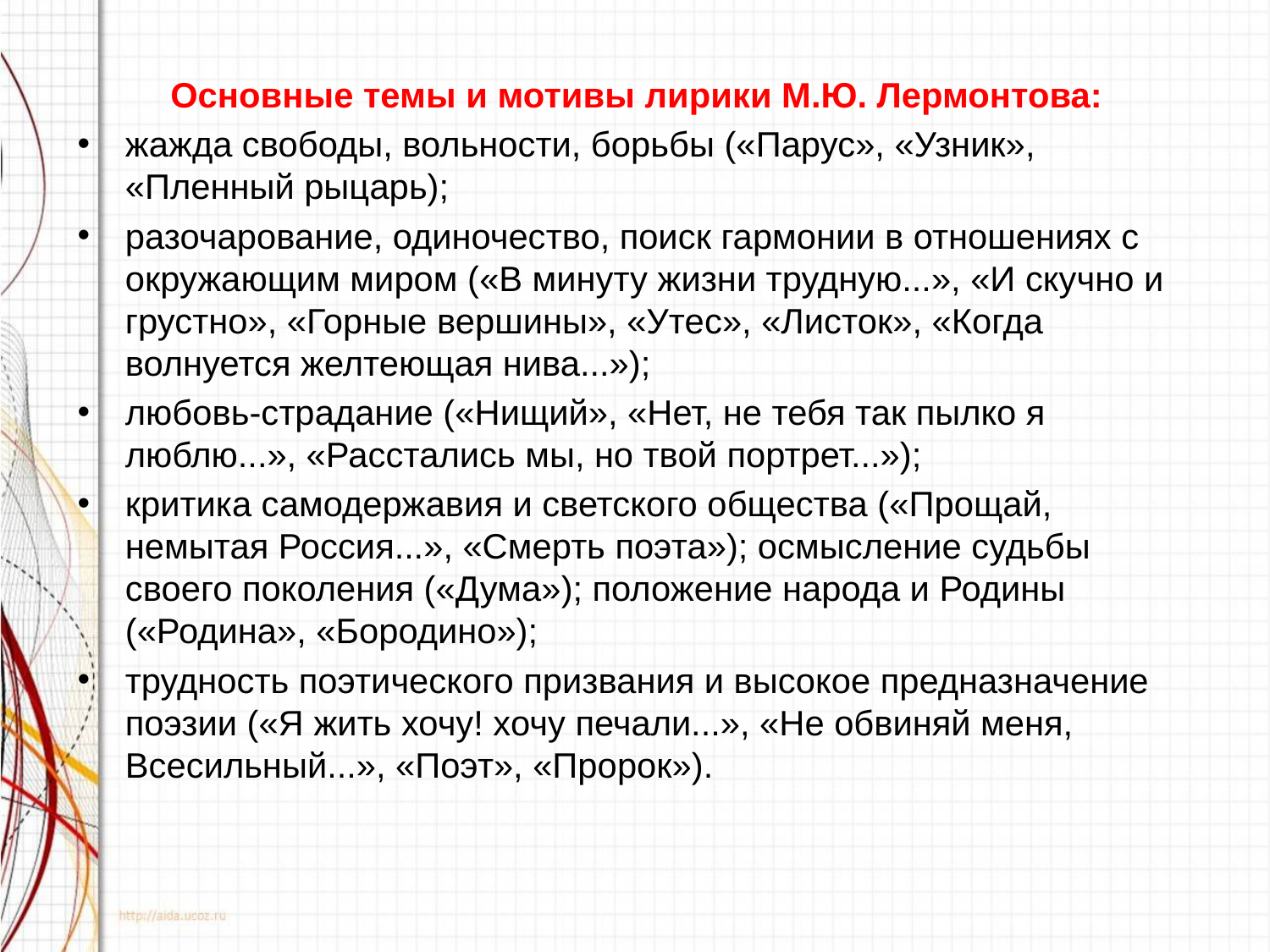

Основные темы и мотивы лирики М.Ю. Лермонтова:
жажда свободы, вольности, борьбы («Парус», «Узник», «Пленный рыцарь);
разочарование, одиночество, поиск гармонии в отношениях с окружающим миром («В минуту жизни трудную...», «И скучно и грустно», «Горные вершины», «Утес», «Листок», «Когда волнуется желтеющая нива...»);
любовь-страдание («Нищий», «Нет, не тебя так пылко я люблю...», «Расстались мы, но твой портрет...»);
критика самодержавия и светского общества («Прощай, немытая Россия...», «Смерть поэта»); осмысление судьбы своего поколения («Дума»); положение народа и Родины («Родина», «Бородино»);
трудность поэтического призвания и высокое предназначение поэзии («Я жить хочу! хочу печали...», «Не обвиняй меня, Всесильный...», «Поэт», «Пророк»).